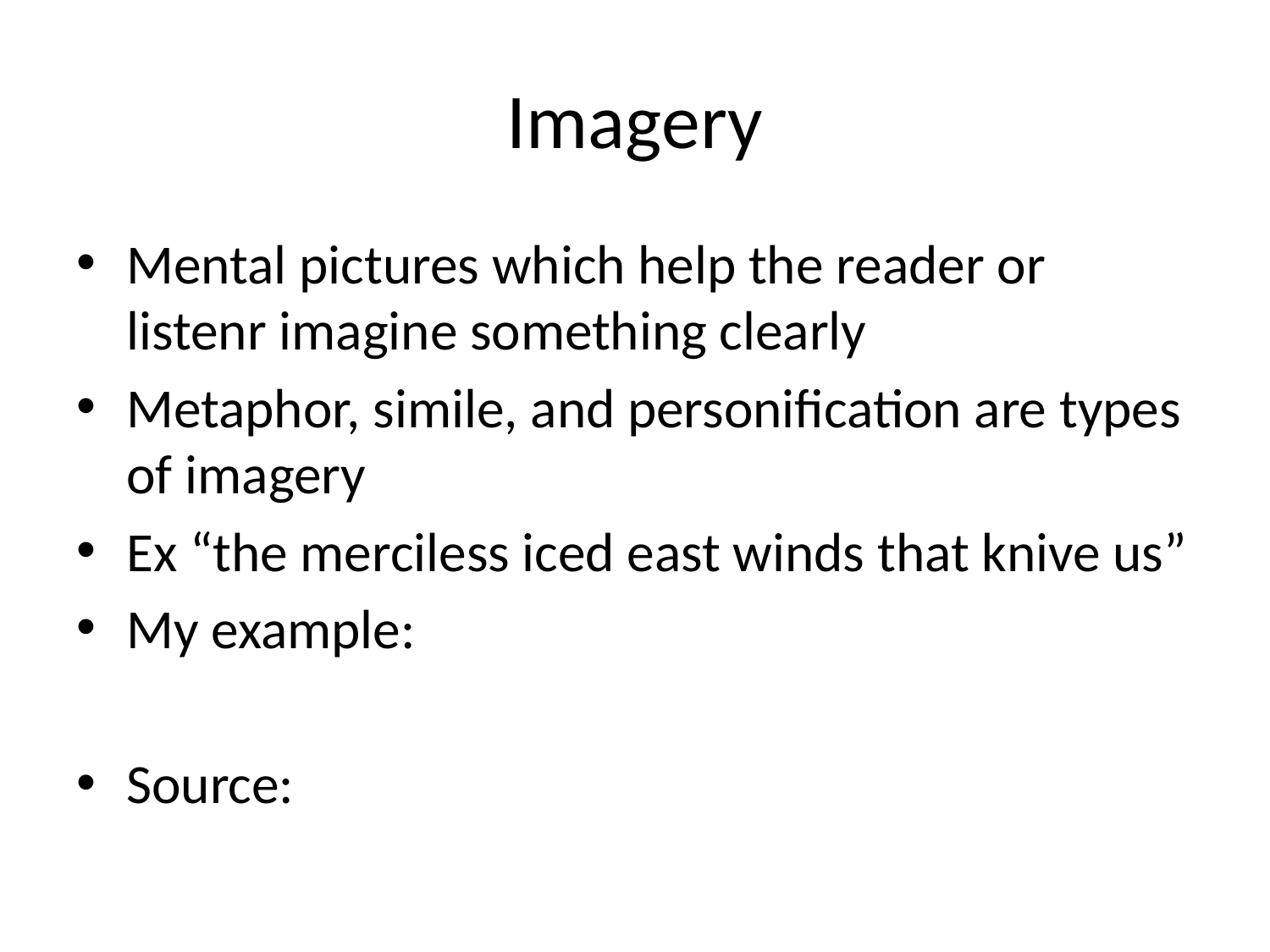

# Imagery
Mental pictures which help the reader or listenr imagine something clearly
Metaphor, simile, and personification are types of imagery
Ex “the merciless iced east winds that knive us”
My example:

Source: